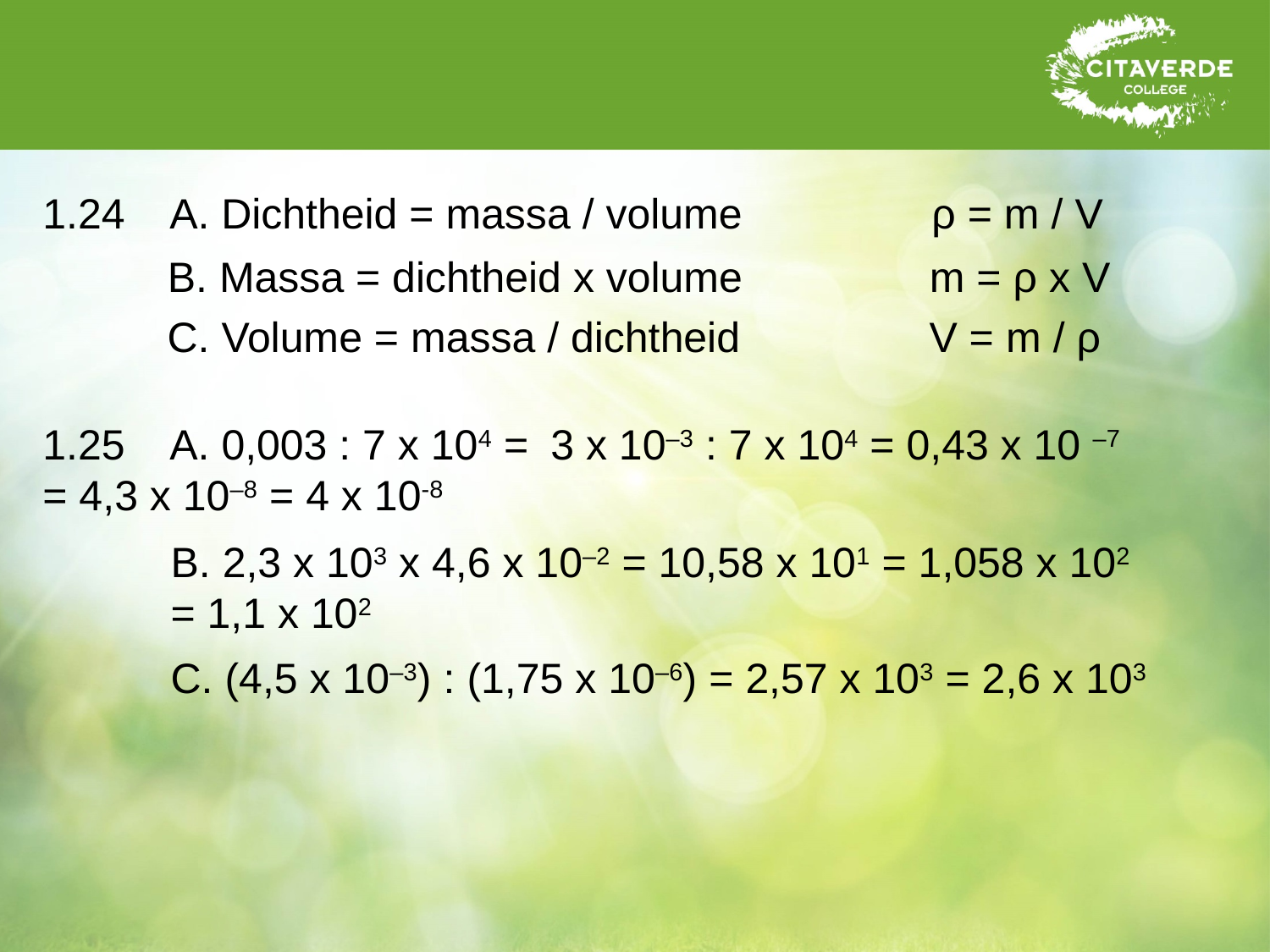

1.24	A. Dichtheid = massa / volume		ρ = m / V
B. Massa = dichtheid x volume		m = ρ x V
C. Volume = massa / dichtheid		V = m / ρ
1.25	A. 0,003 : 7 x 104 = 	3 x 10–3 : 7 x 104 = 0,43 x 10 –7	= 4,3 x 10–8 = 4 x 10-8
B. 2,3 x 103 x 4,6 x 10–2 = 10,58 x 101 = 1,058 x 102 = 1,1 x 102
C. (4,5 x 10–3) : (1,75 x 10–6) = 2,57 x 103 = 2,6 x 103